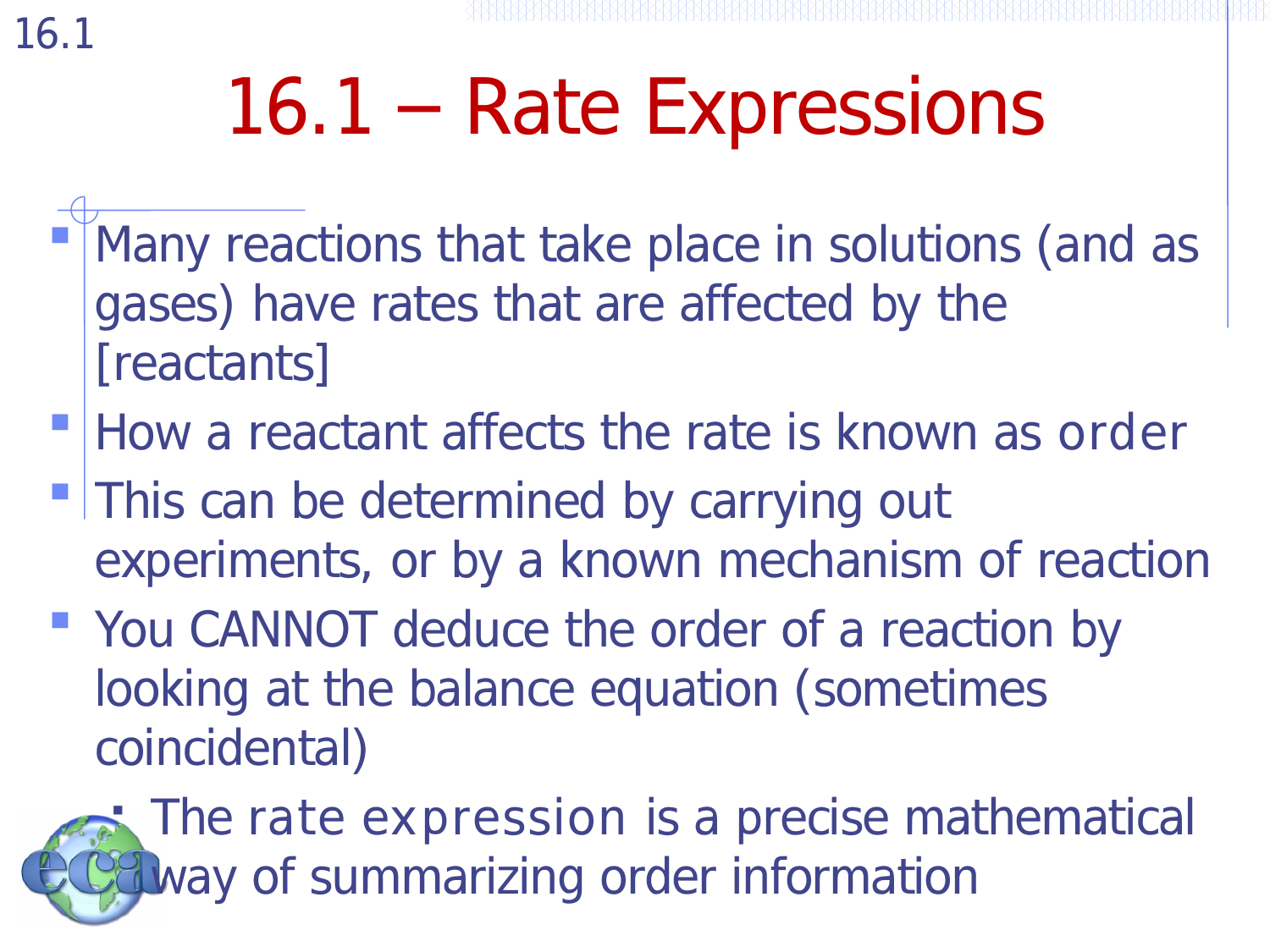

# 16.1 – Rate Expressions
Many reactions that take place in solutions (and as gases) have rates that are affected by the [reactants]
How a reactant affects the rate is known as order
This can be determined by carrying out experiments, or by a known mechanism of reaction
You CANNOT deduce the order of a reaction by looking at the balance equation (sometimes coincidental)
The rate expression is a precise mathematical way of summarizing order information